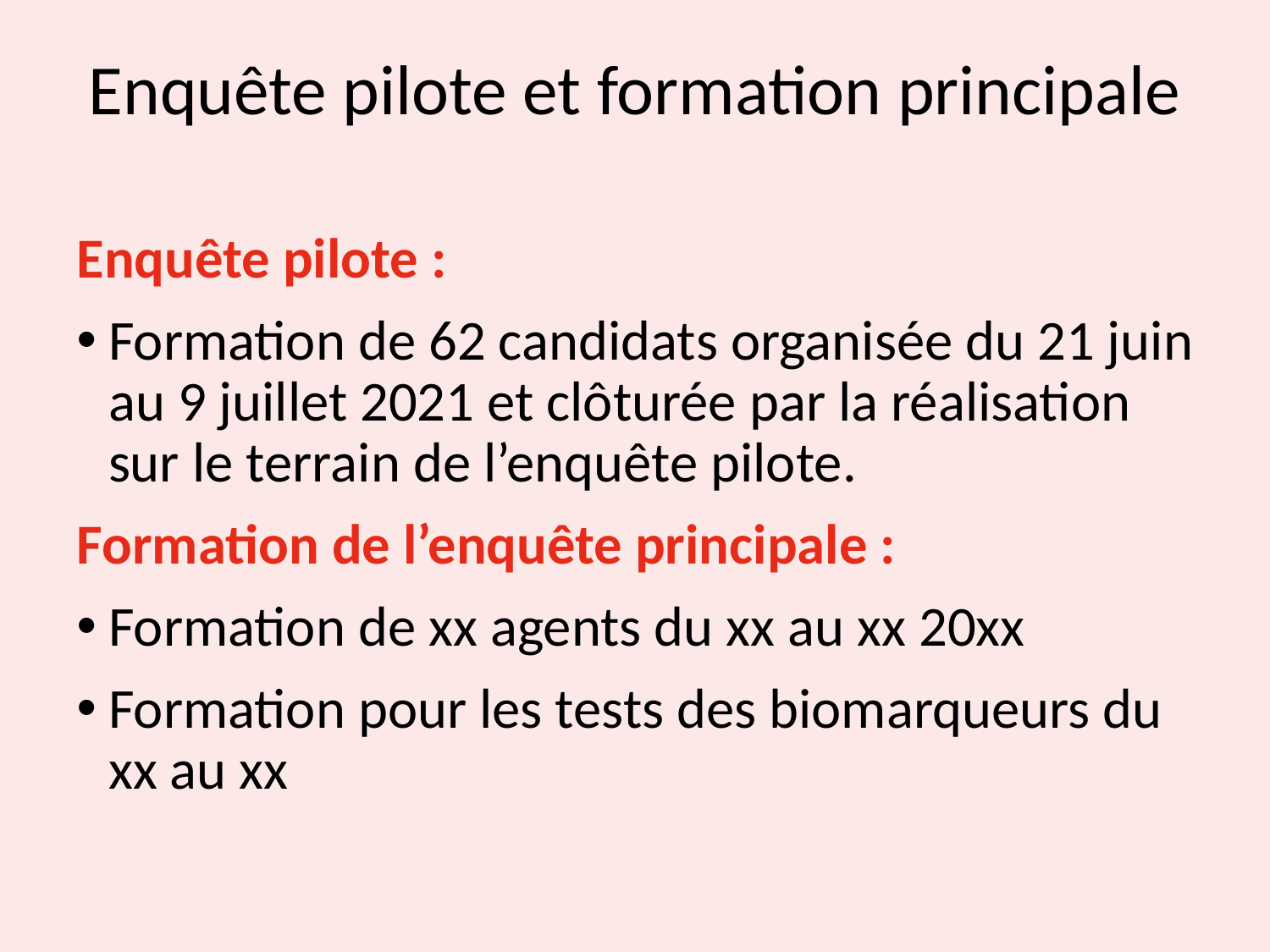

# Enquête pilote et formation principale
Enquête pilote :
Formation de 62 candidats organisée du 21 juin au 9 juillet 2021 et clôturée par la réalisation sur le terrain de l’enquête pilote.
Formation de l’enquête principale :
Formation de xx agents du xx au xx 20xx
Formation pour les tests des biomarqueurs du xx au xx